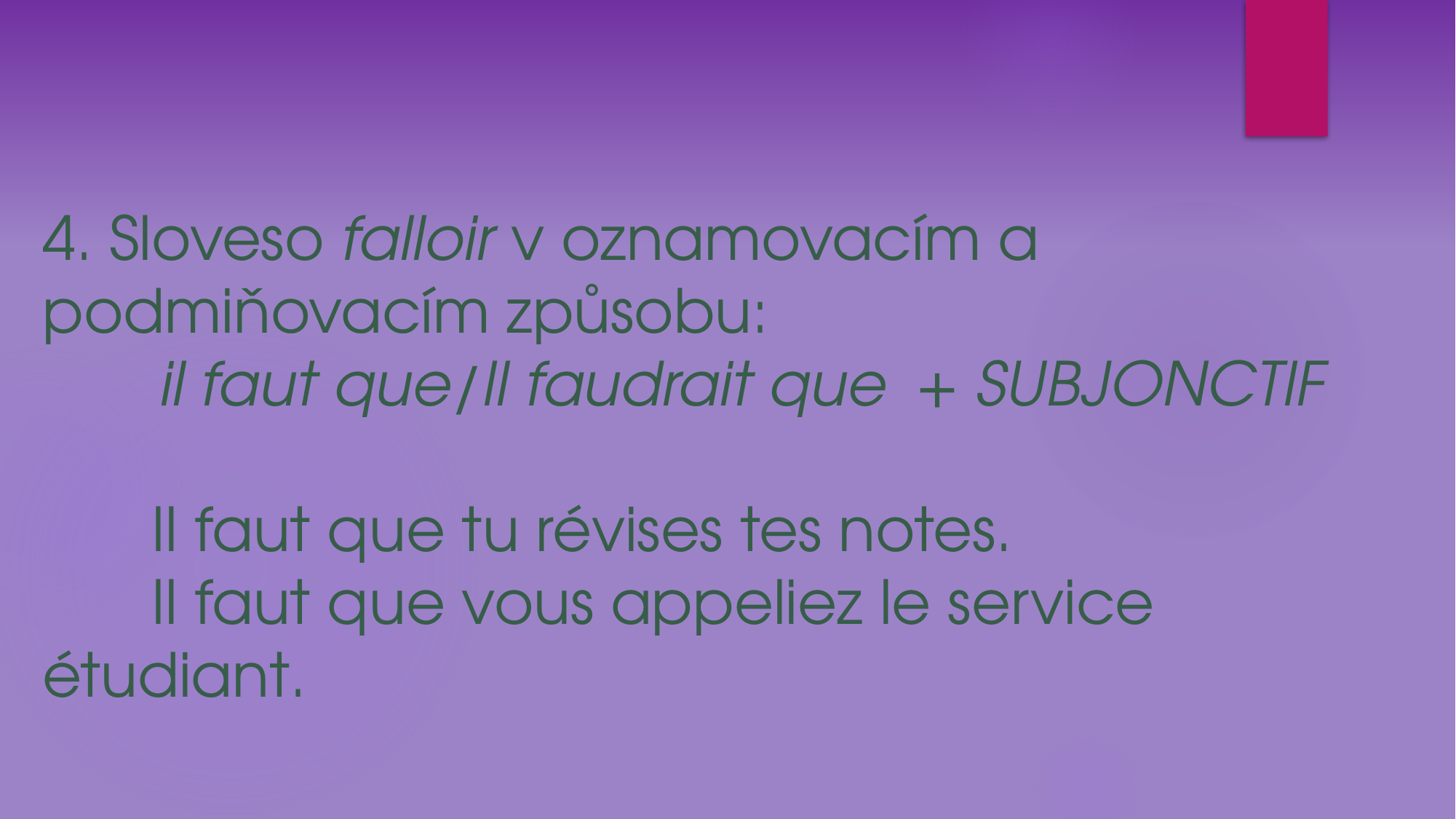

4. Sloveso falloir v oznamovacím a podmiňovacím způsobu:
       il faut que/Il faudrait que 	+ SUBJONCTIF

	Il faut que tu révises tes notes.
	Il faut que vous appeliez le service étudiant.